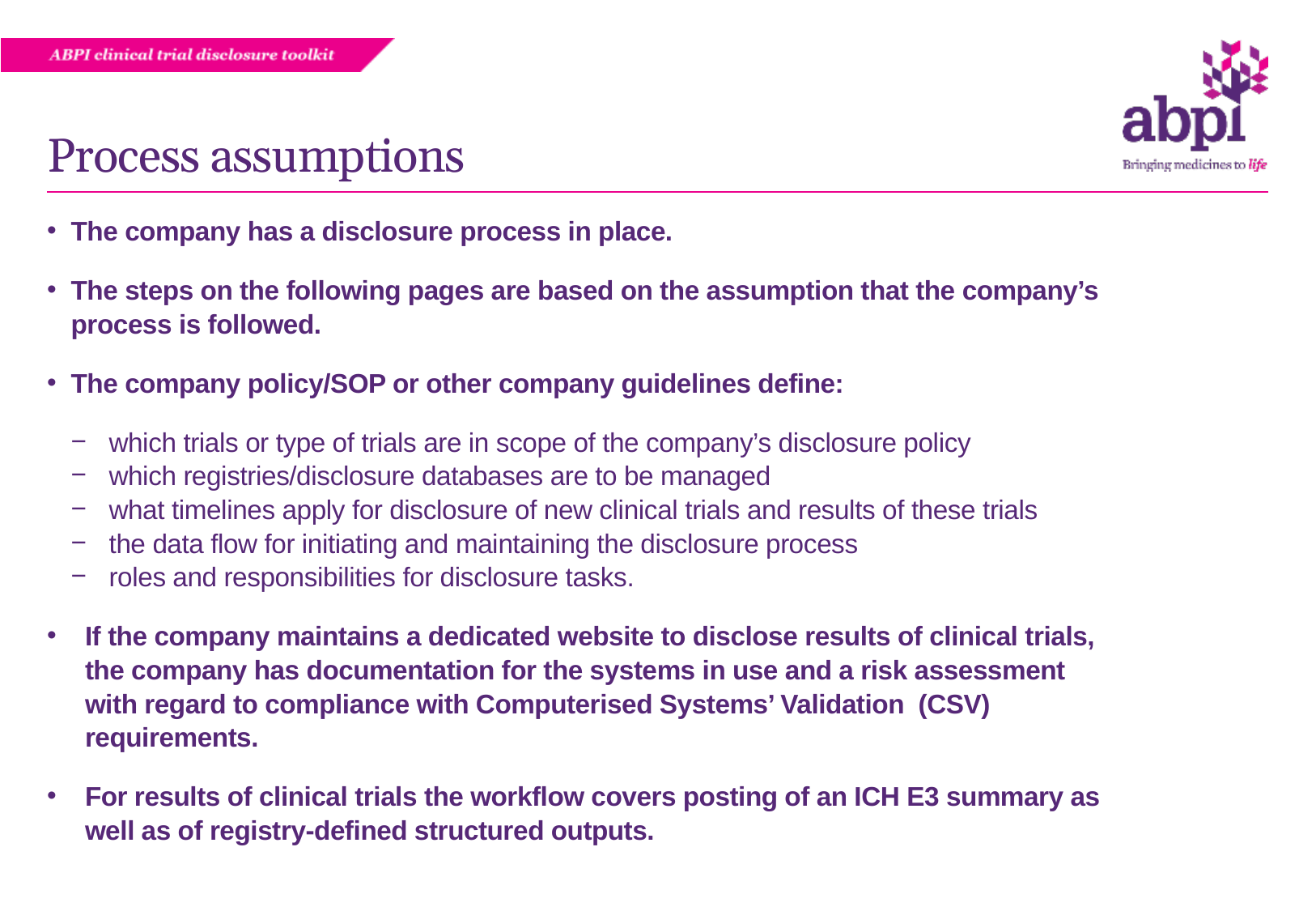

# Process assumptions
The company has a disclosure process in place.
The steps on the following pages are based on the assumption that the company’s process is followed.
The company policy/SOP or other company guidelines define:
which trials or type of trials are in scope of the company’s disclosure policy
which registries/disclosure databases are to be managed
what timelines apply for disclosure of new clinical trials and results of these trials
the data flow for initiating and maintaining the disclosure process
roles and responsibilities for disclosure tasks.
If the company maintains a dedicated website to disclose results of clinical trials, the company has documentation for the systems in use and a risk assessment with regard to compliance with Computerised Systems’ Validation  (CSV) requirements.
For results of clinical trials the workflow covers posting of an ICH E3 summary as well as of registry-defined structured outputs.